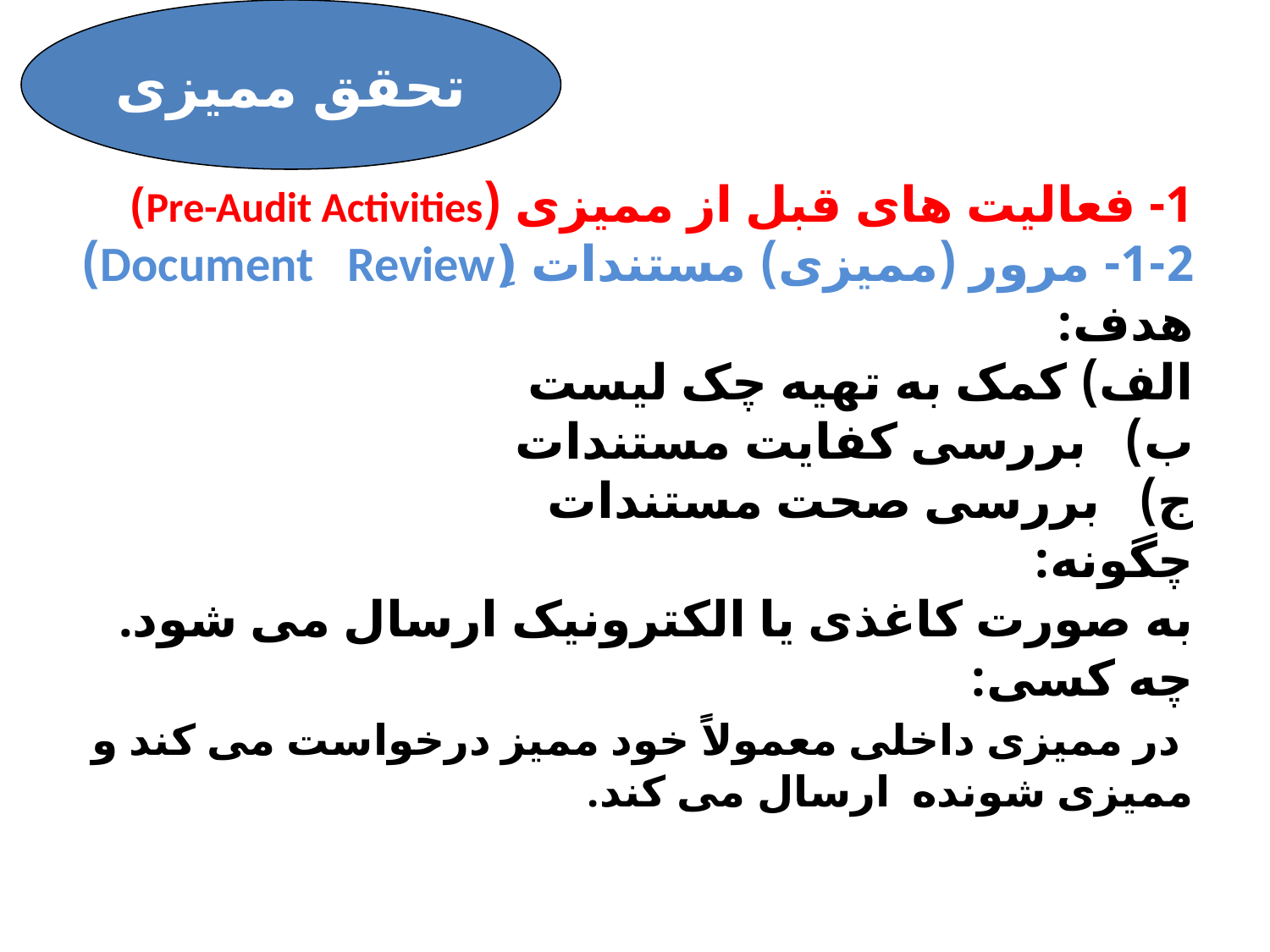

تحقق ممیزی
# 1- فعالیت های قبل از ممیزی (Pre-Audit Activities) 1-2- مرور (ممیزی) مستندات (ِDocument   Review) هدف: الف) کمک به تهیه چک لیست ب)   بررسی کفایت مستندات ج)   بررسی صحت مستندات چگونه: به صورت کاغذی یا الکترونیک ارسال می شود. چه کسی: در ممیزی داخلی معمولاً خود ممیز درخواست می کند و ممیزی شونده  ارسال می کند.